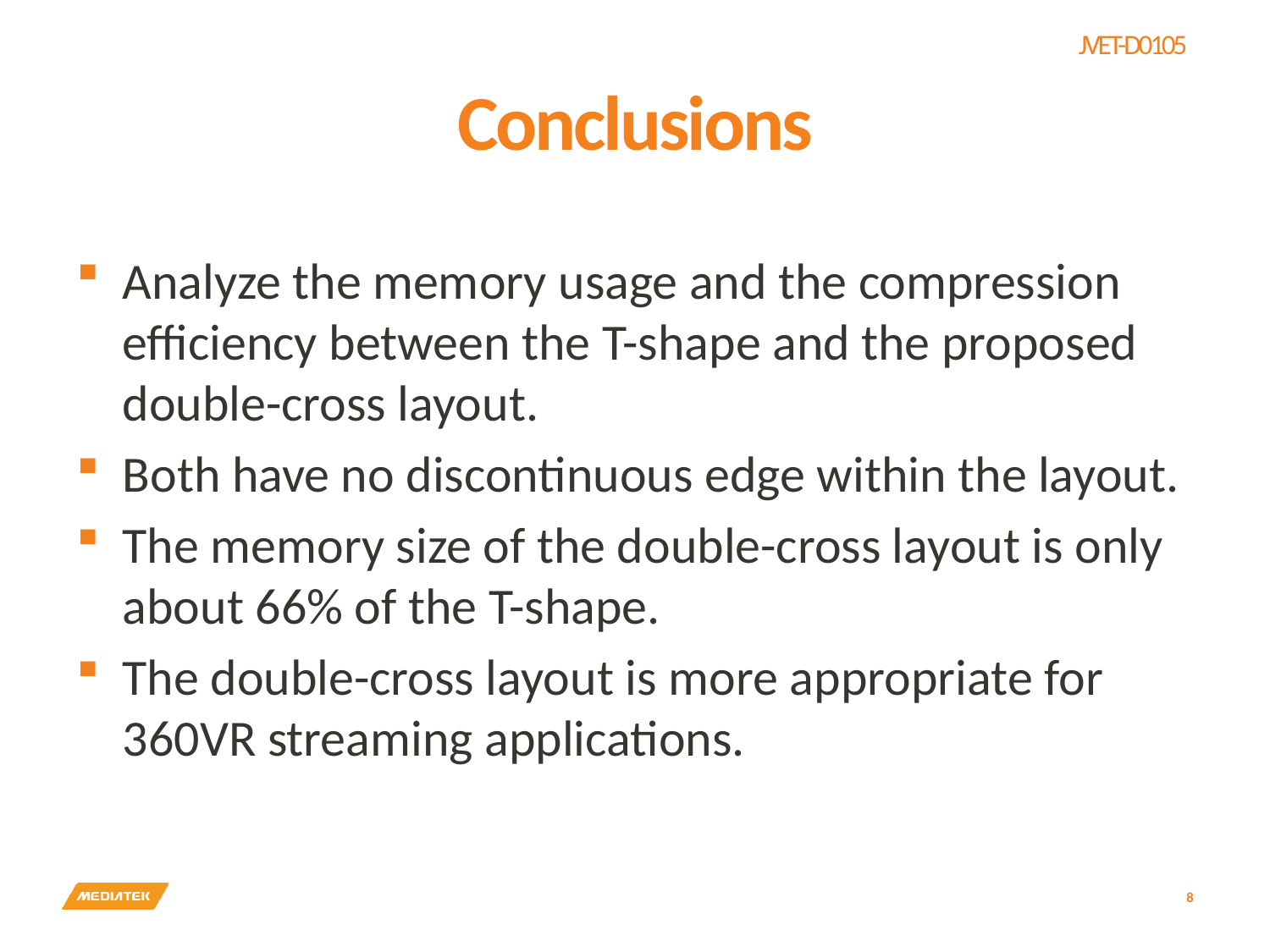

# Conclusions
Analyze the memory usage and the compression efficiency between the T-shape and the proposed double-cross layout.
Both have no discontinuous edge within the layout.
The memory size of the double-cross layout is only about 66% of the T-shape.
The double-cross layout is more appropriate for 360VR streaming applications.

8